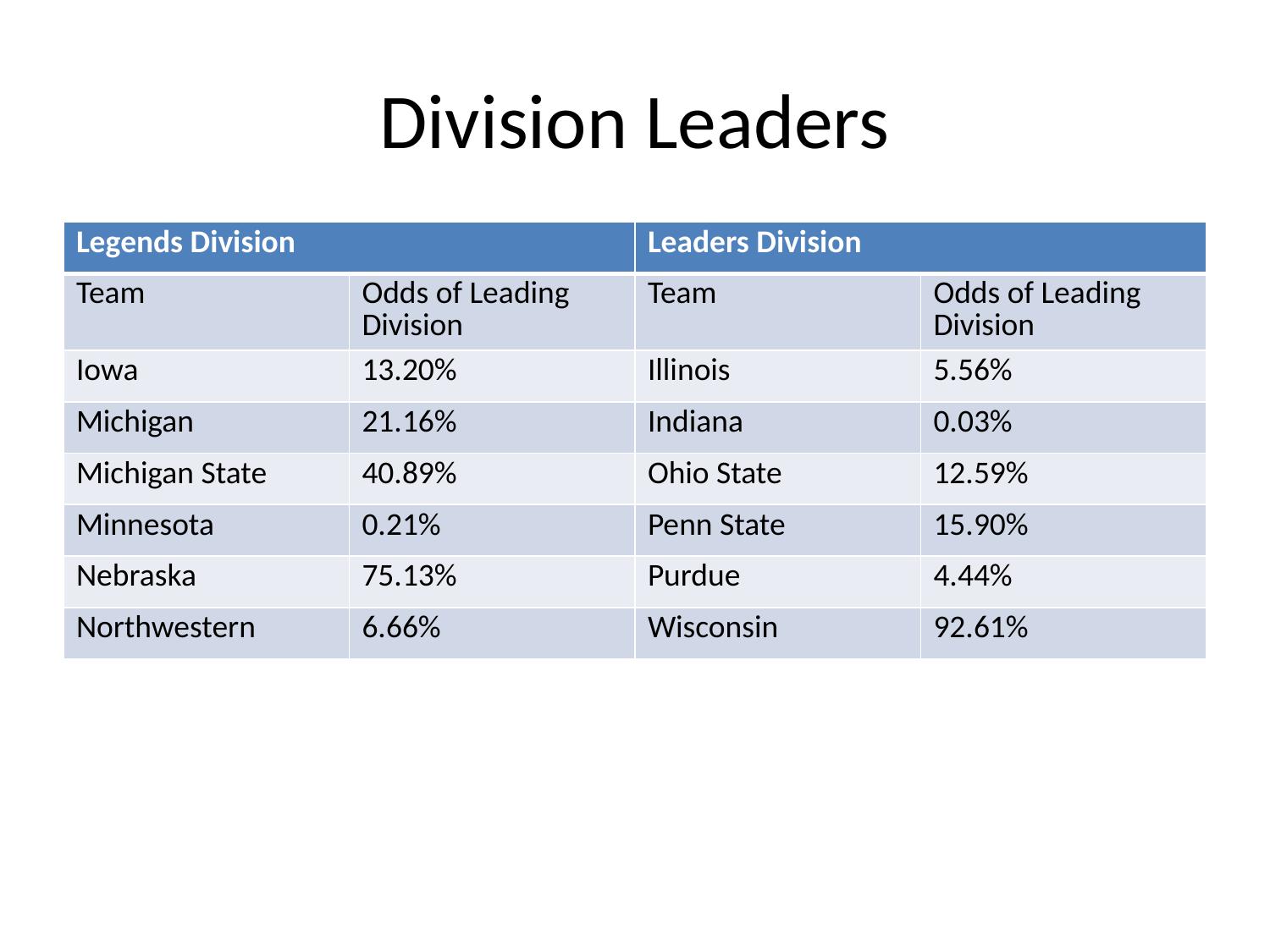

# Division Leaders
| Legends Division |  | Leaders Division |  |
| --- | --- | --- | --- |
| Team | Odds of Leading Division | Team | Odds of Leading Division |
| Iowa | 13.20% | Illinois | 5.56% |
| Michigan | 21.16% | Indiana | 0.03% |
| Michigan State | 40.89% | Ohio State | 12.59% |
| Minnesota | 0.21% | Penn State | 15.90% |
| Nebraska | 75.13% | Purdue | 4.44% |
| Northwestern | 6.66% | Wisconsin | 92.61% |